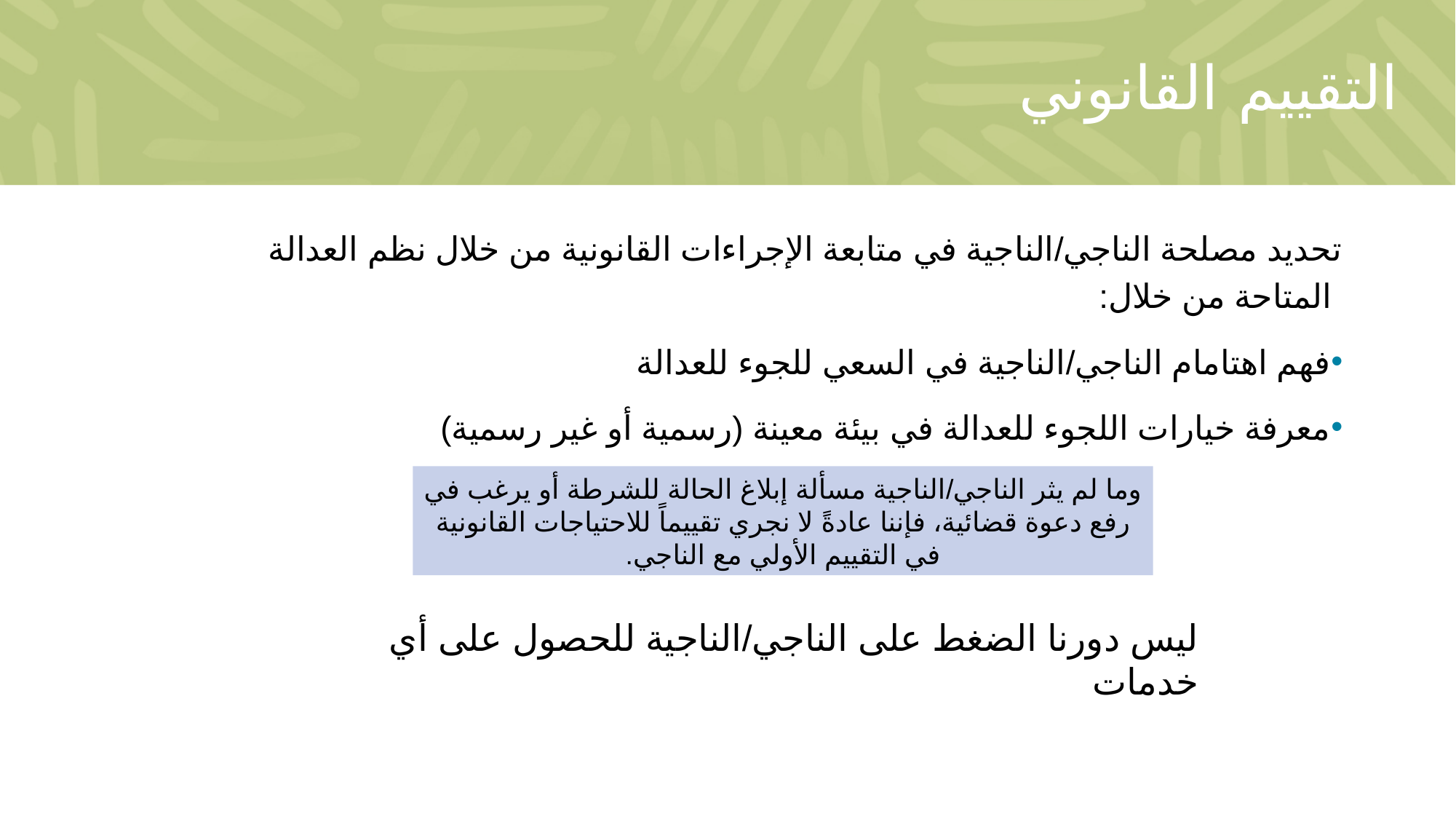

# التقييم القانوني
تحديد مصلحة الناجي/الناجية في متابعة الإجراءات القانونية من خلال نظم العدالة المتاحة من خلال:
فهم اهتامام الناجي/الناجية في السعي للجوء للعدالة
معرفة خيارات اللجوء للعدالة في بيئة معينة (رسمية أو غير رسمية)
وما لم يثر الناجي/الناجية مسألة إبلاغ الحالة للشرطة أو يرغب في رفع دعوة قضائية، فإننا عادةً لا نجري تقييماً للاحتياجات القانونية في التقييم الأولي مع الناجي.
ليس دورنا الضغط على الناجي/الناجية للحصول على أي خدمات